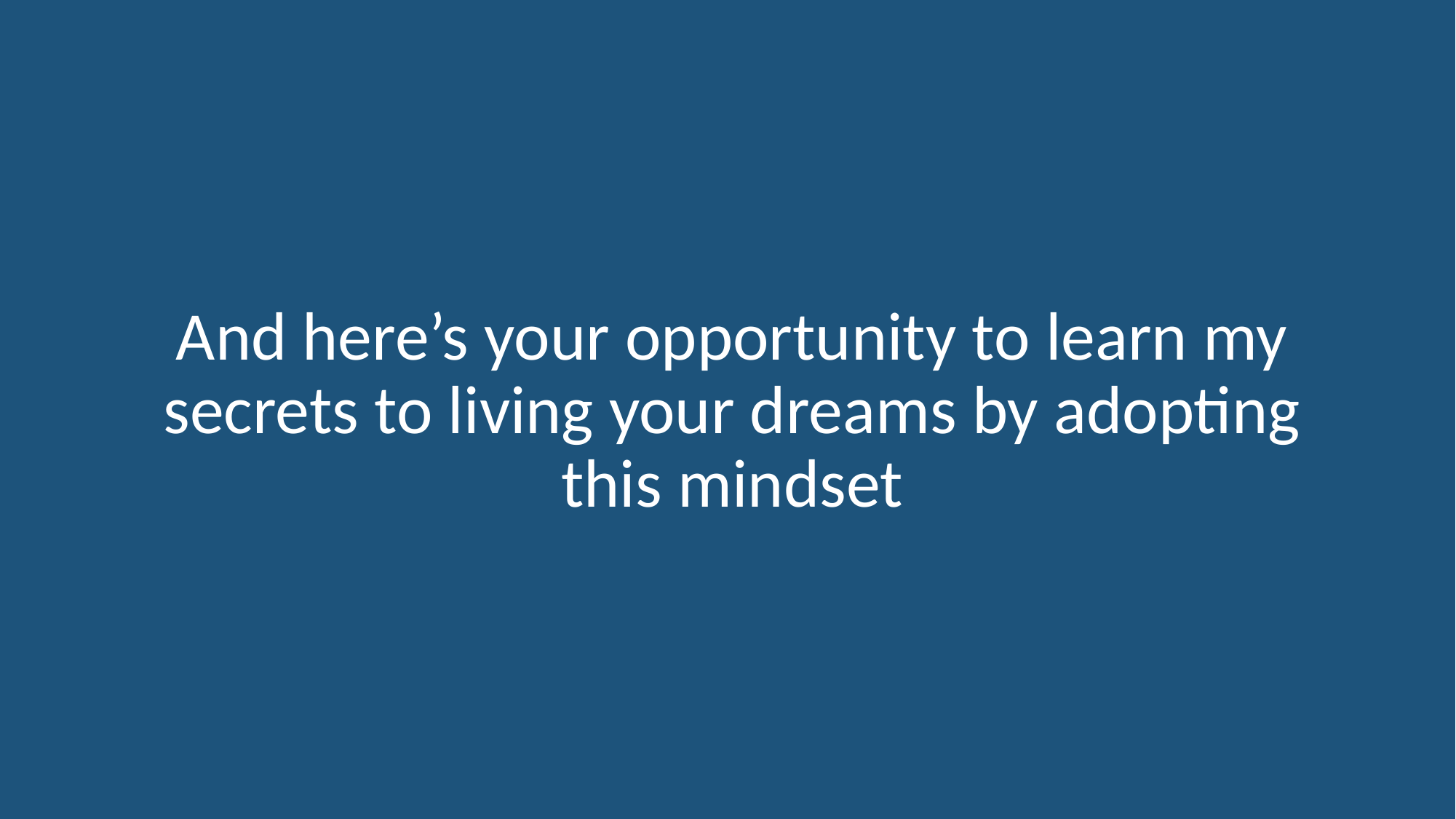

# And here’s your opportunity to learn my secrets to living your dreams by adopting this mindset